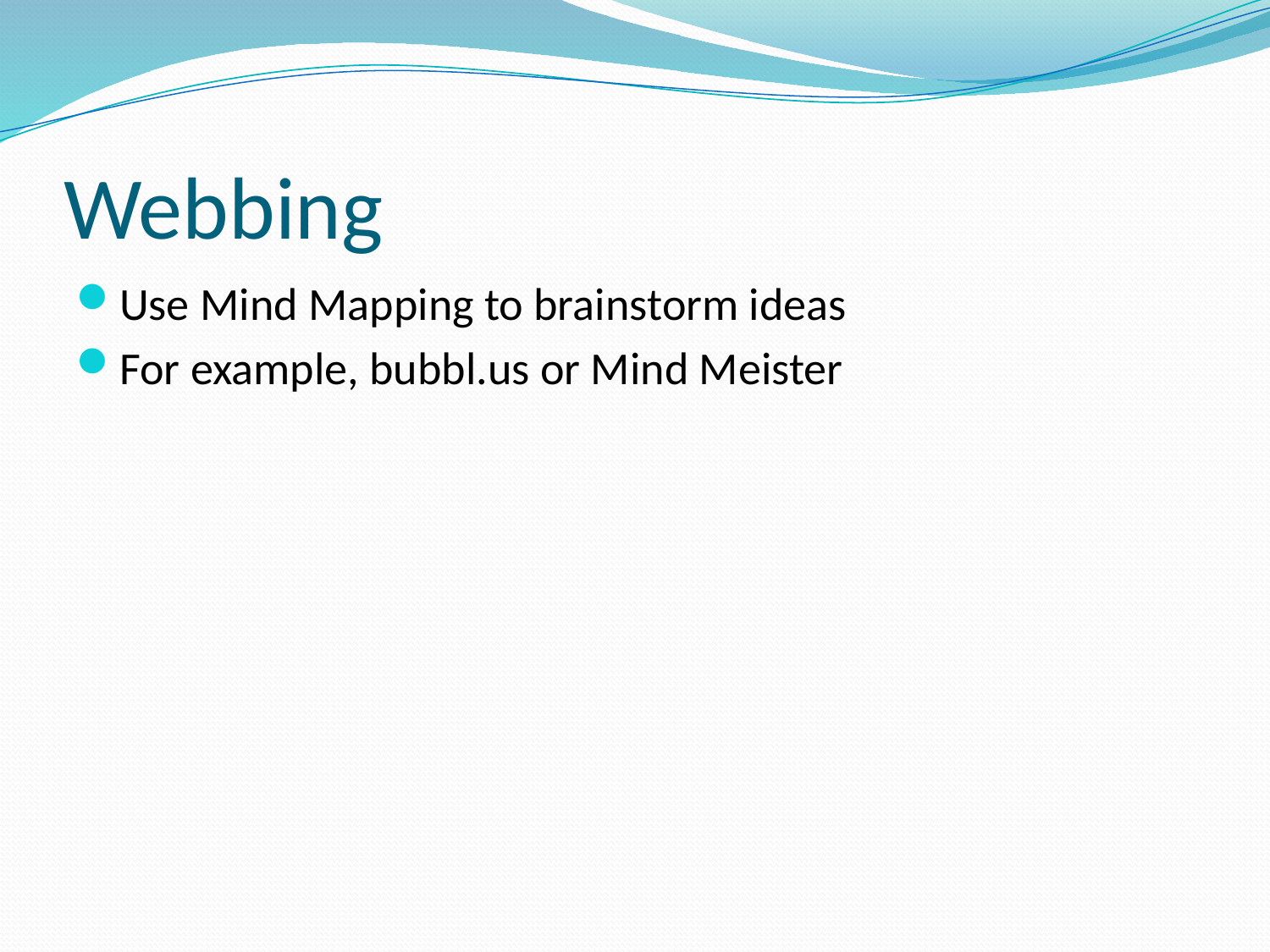

# Webbing
Use Mind Mapping to brainstorm ideas
For example, bubbl.us or Mind Meister